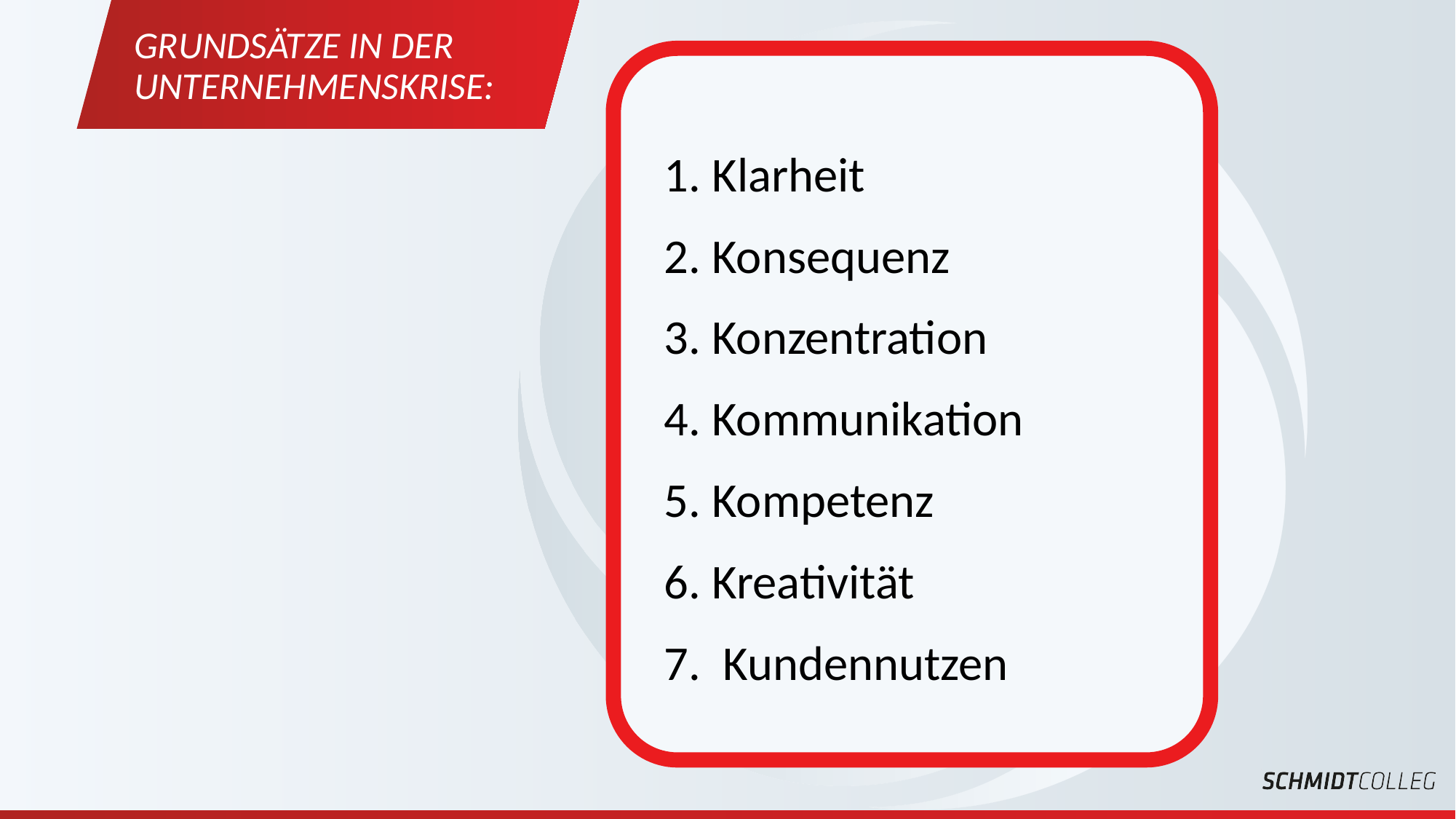

GRUNDSÄTZE IN DER UNTERNEHMENSKRISE:

1. Klarheit
2. Konsequenz
3. Konzentration
4. Kommunikation
5. Kompetenz
6. Kreativität
7.  Kundennutzen